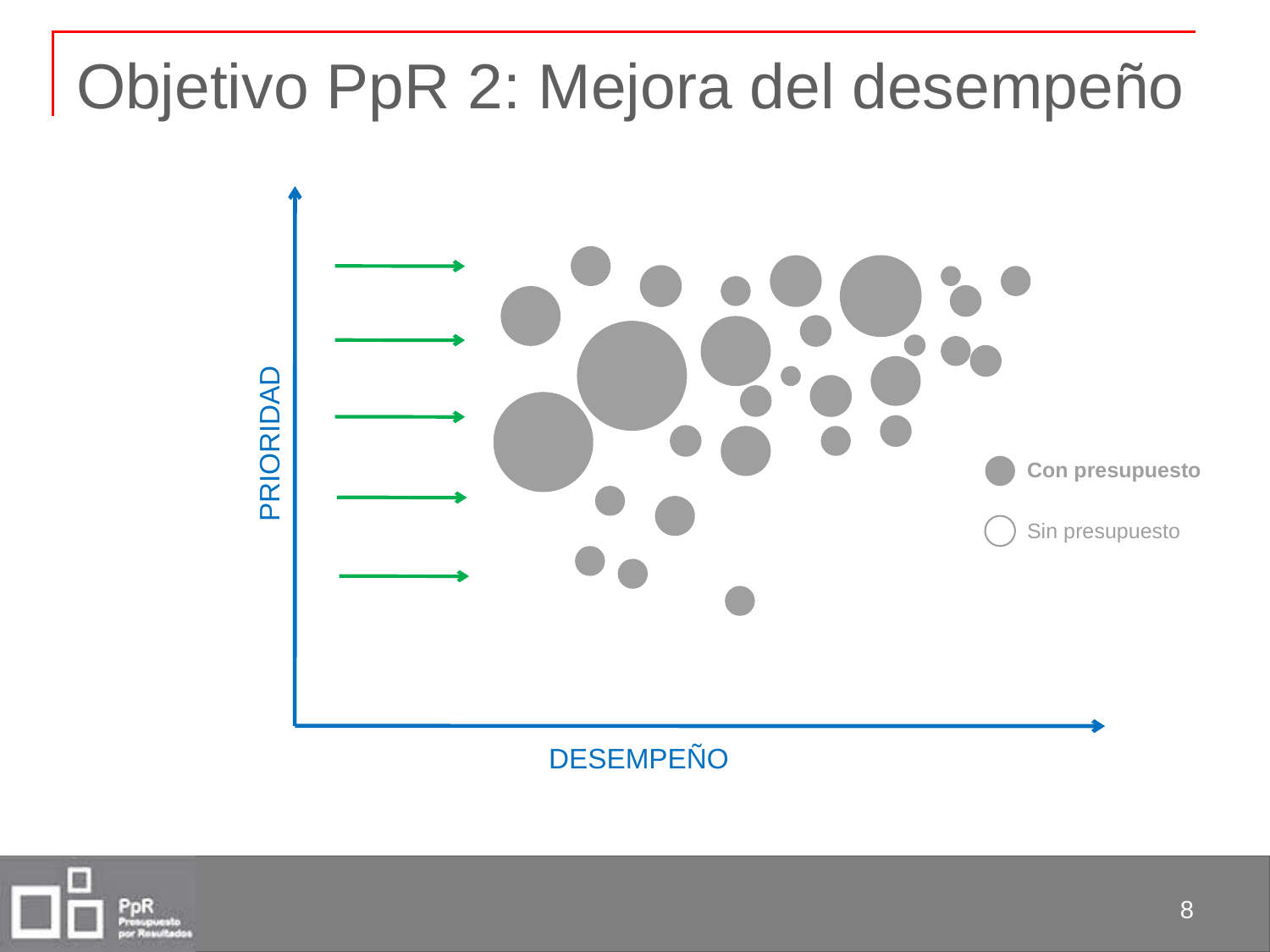

# Objetivo PpR 2: Mejora del desempeño

PRIORIDAD

Con presupuesto

Sin presupuesto

DESEMPEÑO
8